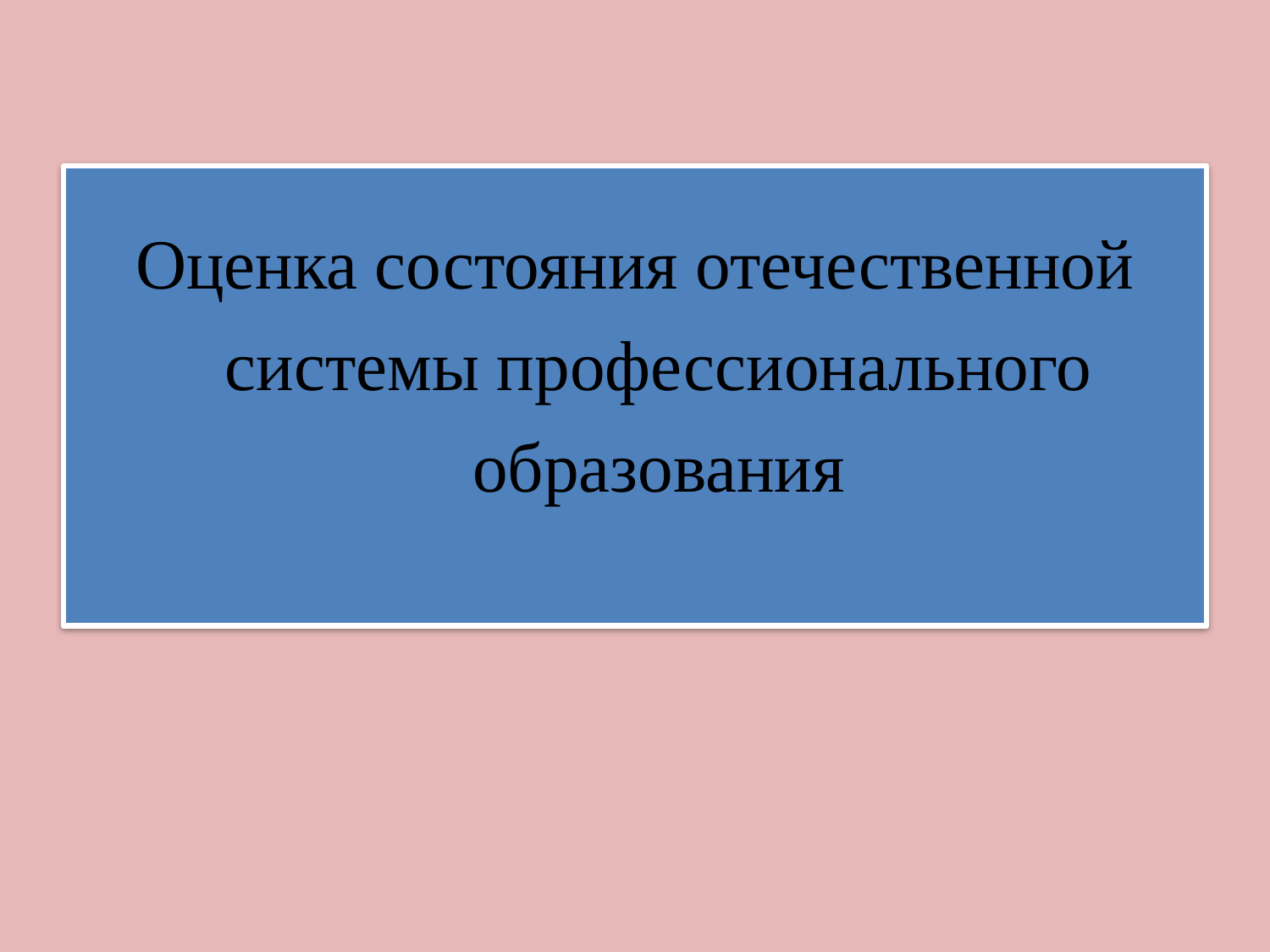

# Оценка состояния отечественной системы профессионального образования